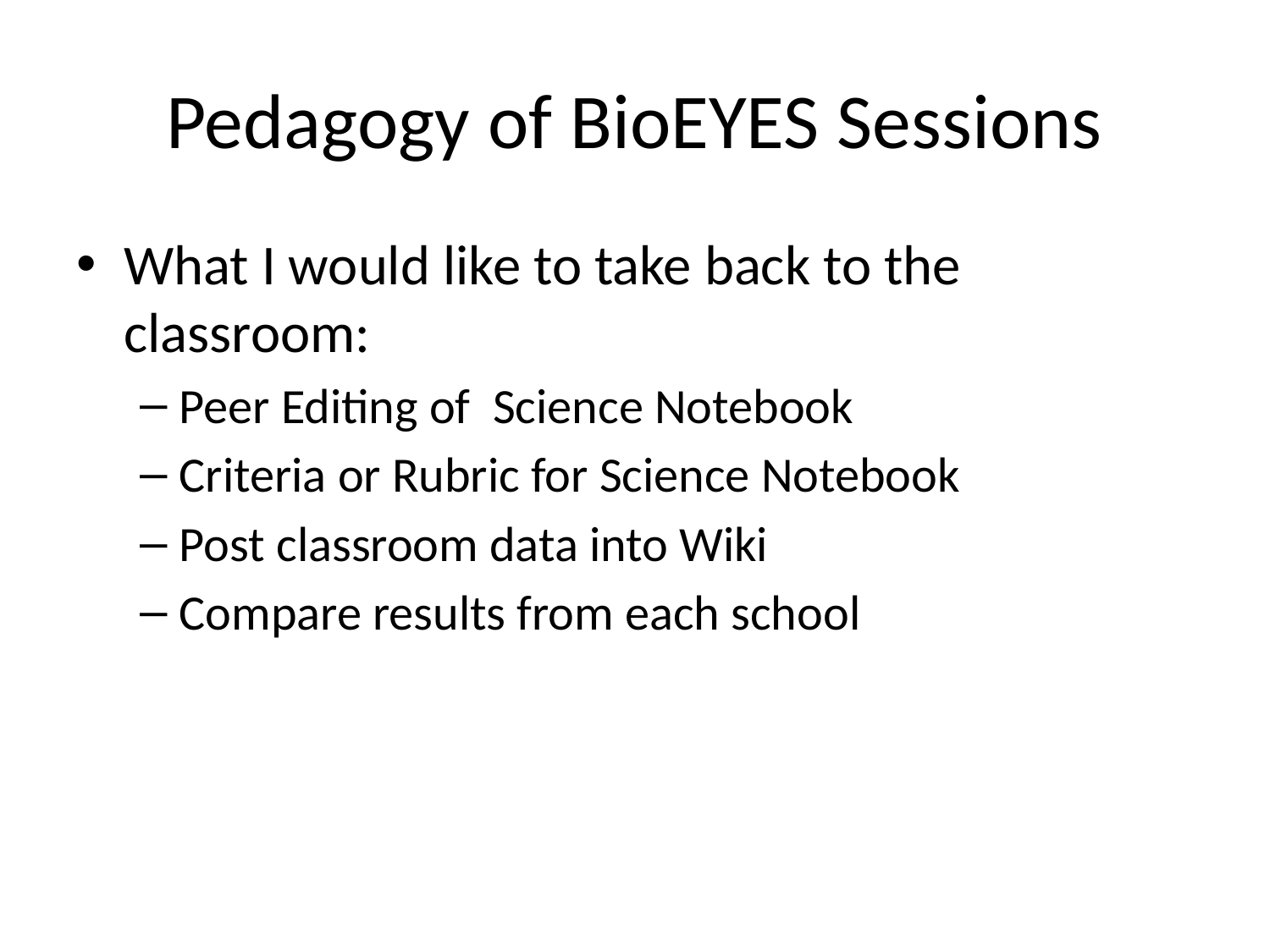

# Pedagogy of BioEYES Sessions
What I would like to take back to the classroom:
Peer Editing of  Science Notebook
Criteria or Rubric for Science Notebook
Post classroom data into Wiki
Compare results from each school